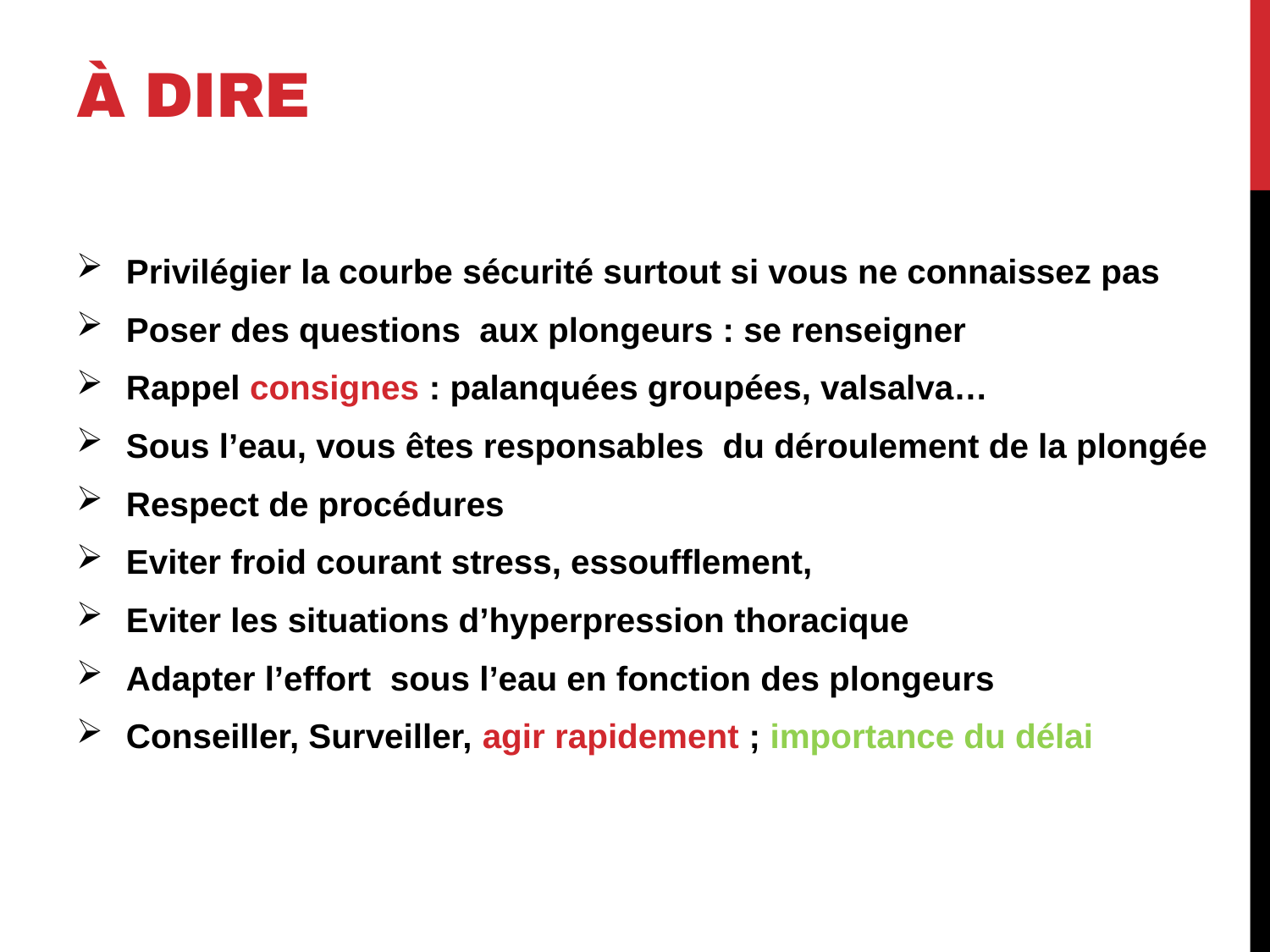

# À dire
Privilégier la courbe sécurité surtout si vous ne connaissez pas
Poser des questions  aux plongeurs : se renseigner
Rappel consignes : palanquées groupées, valsalva…
Sous l’eau, vous êtes responsables  du déroulement de la plongée
Respect de procédures
Eviter froid courant stress, essoufflement,
Eviter les situations d’hyperpression thoracique
Adapter l’effort  sous l’eau en fonction des plongeurs
Conseiller, Surveiller, agir rapidement ; importance du délai